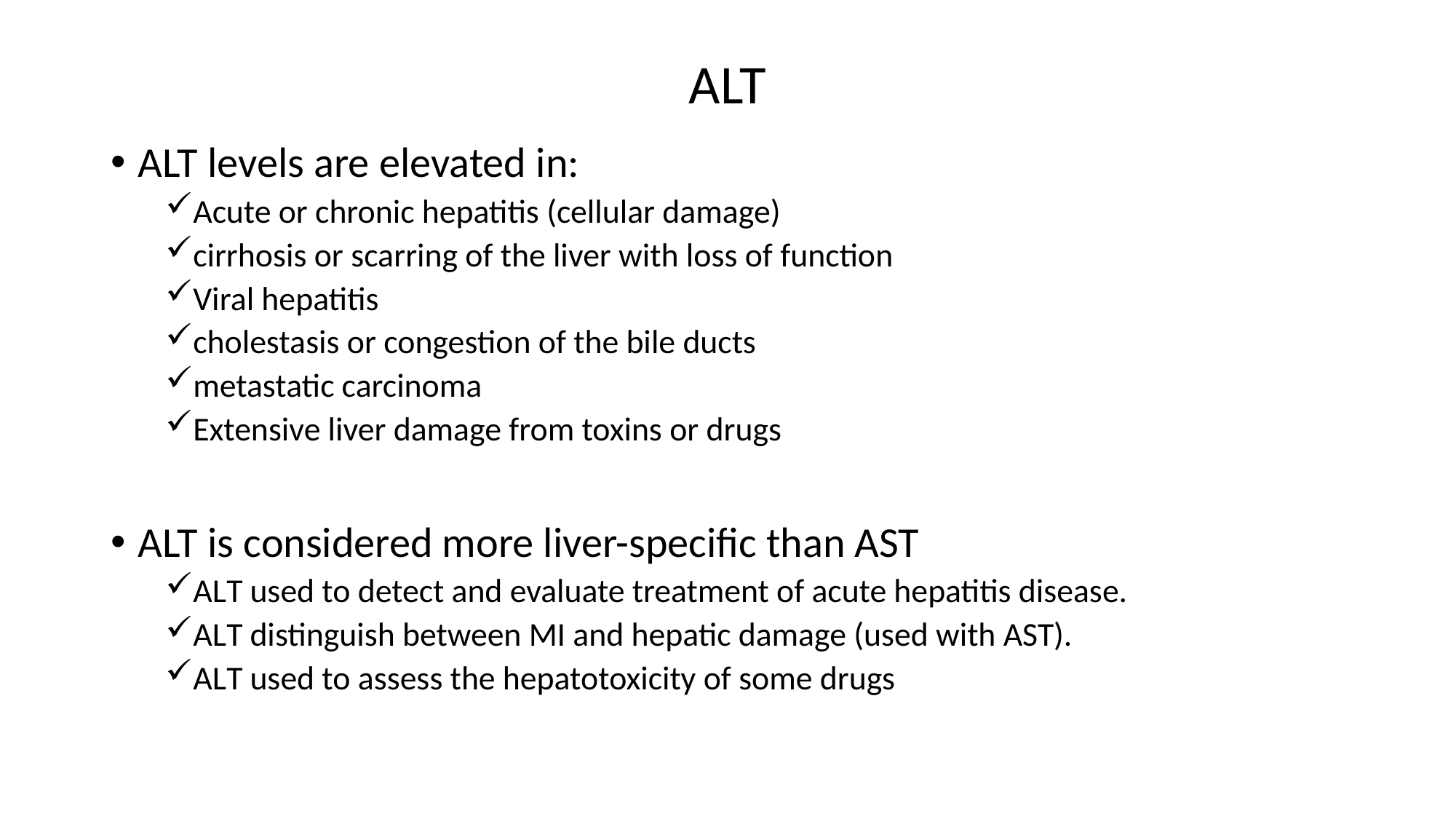

# ALT
ALT levels are elevated in:
Acute or chronic hepatitis (cellular damage)
cirrhosis or scarring of the liver with loss of function
Viral hepatitis
cholestasis or congestion of the bile ducts
metastatic carcinoma
Extensive liver damage from toxins or drugs

ALT is considered more liver-specific than AST
ALT used to detect and evaluate treatment of acute hepatitis disease.
ALT distinguish between MI and hepatic damage (used with AST).
ALT used to assess the hepatotoxicity of some drugs